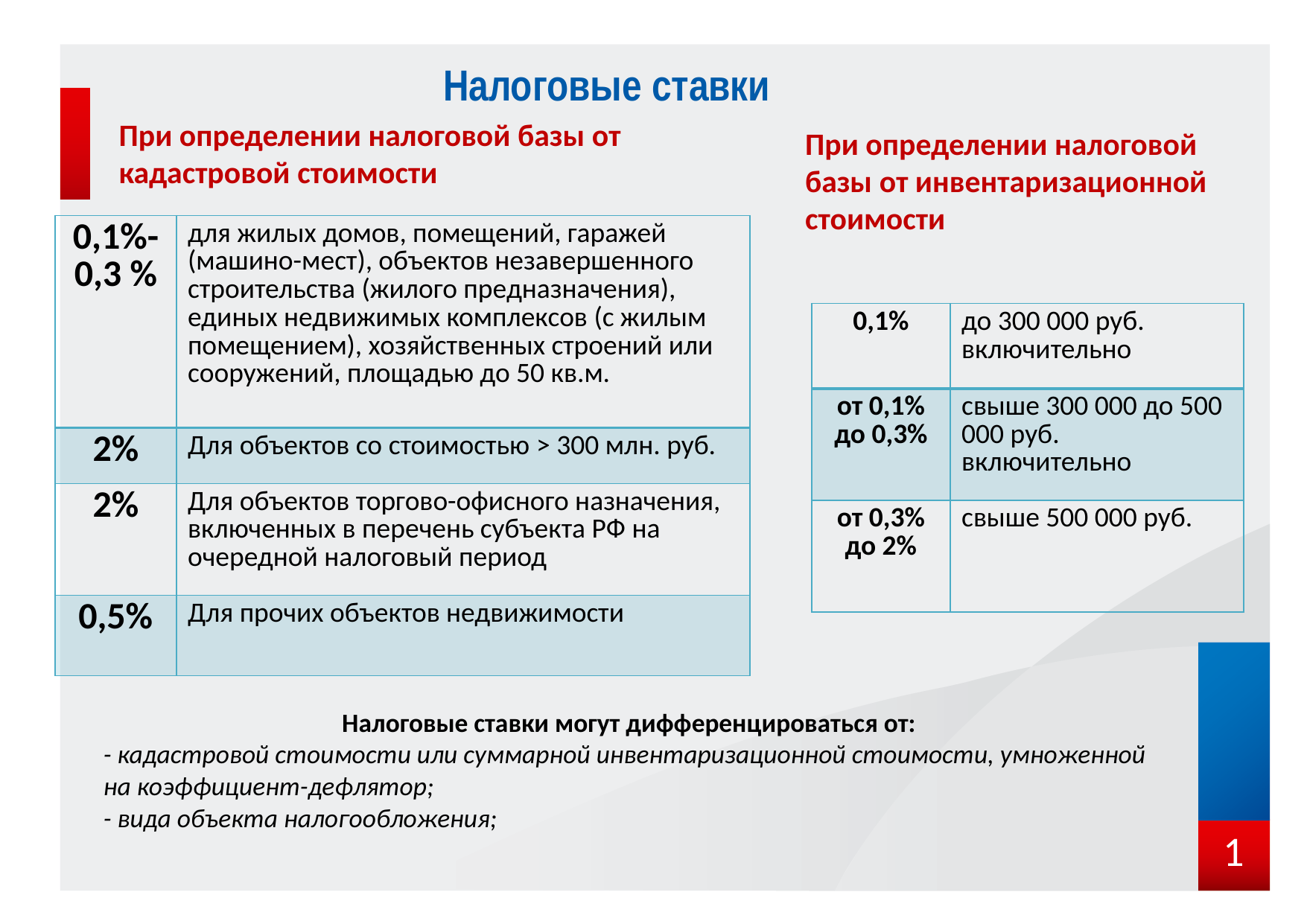

Налоговые ставки
При определении налоговой базы от кадастровой стоимости
При определении налоговой базы от инвентаризационной стоимости
| 0,1%-0,3 % | для жилых домов, помещений, гаражей (машино-мест), объектов незавершенного строительства (жилого предназначения), единых недвижимых комплексов (с жилым помещением), хозяйственных строений или сооружений, площадью до 50 кв.м. |
| --- | --- |
| 2% | Для объектов со стоимостью > 300 млн. руб. |
| 2% | Для объектов торгово-офисного назначения, включенных в перечень субъекта РФ на очередной налоговый период |
| 0,5% | Для прочих объектов недвижимости |
| 0,1% | до 300 000 руб. включительно |
| --- | --- |
| от 0,1% до 0,3% | свыше 300 000 до 500 000 руб. включительно |
| от 0,3% до 2% | свыше 500 000 руб. |
Налоговые ставки могут дифференцироваться от:
- кадастровой стоимости или суммарной инвентаризационной стоимости, умноженной на коэффициент-дефлятор;
- вида объекта налогообложения;
1